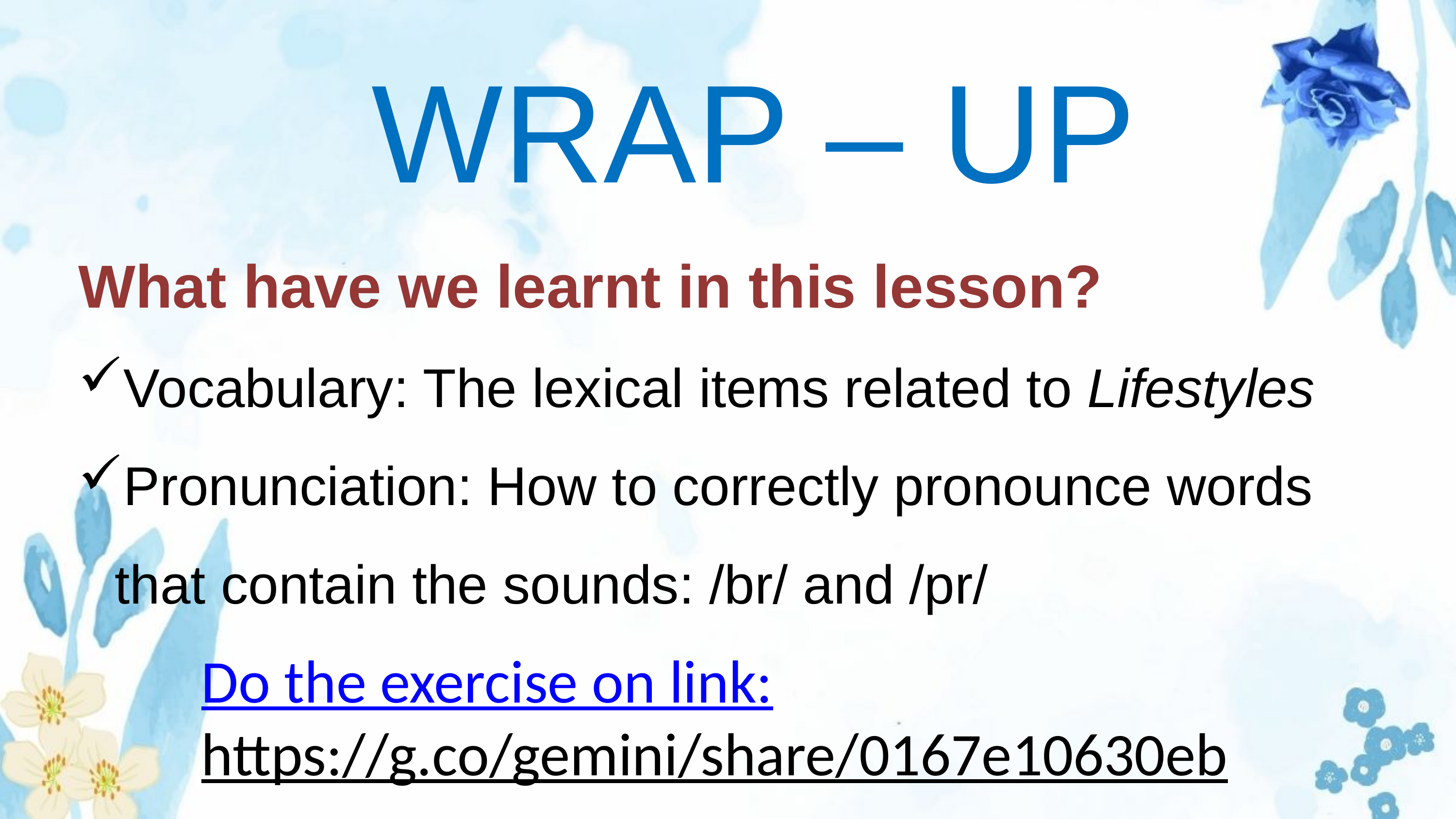

WRAP – UP
What have we learnt in this lesson?
Vocabulary: The lexical items related to Lifestyles
Pronunciation: How to correctly pronounce words that contain the sounds: /br/ and /pr/
Do the exercise on link:
https://g.co/gemini/share/0167e10630eb